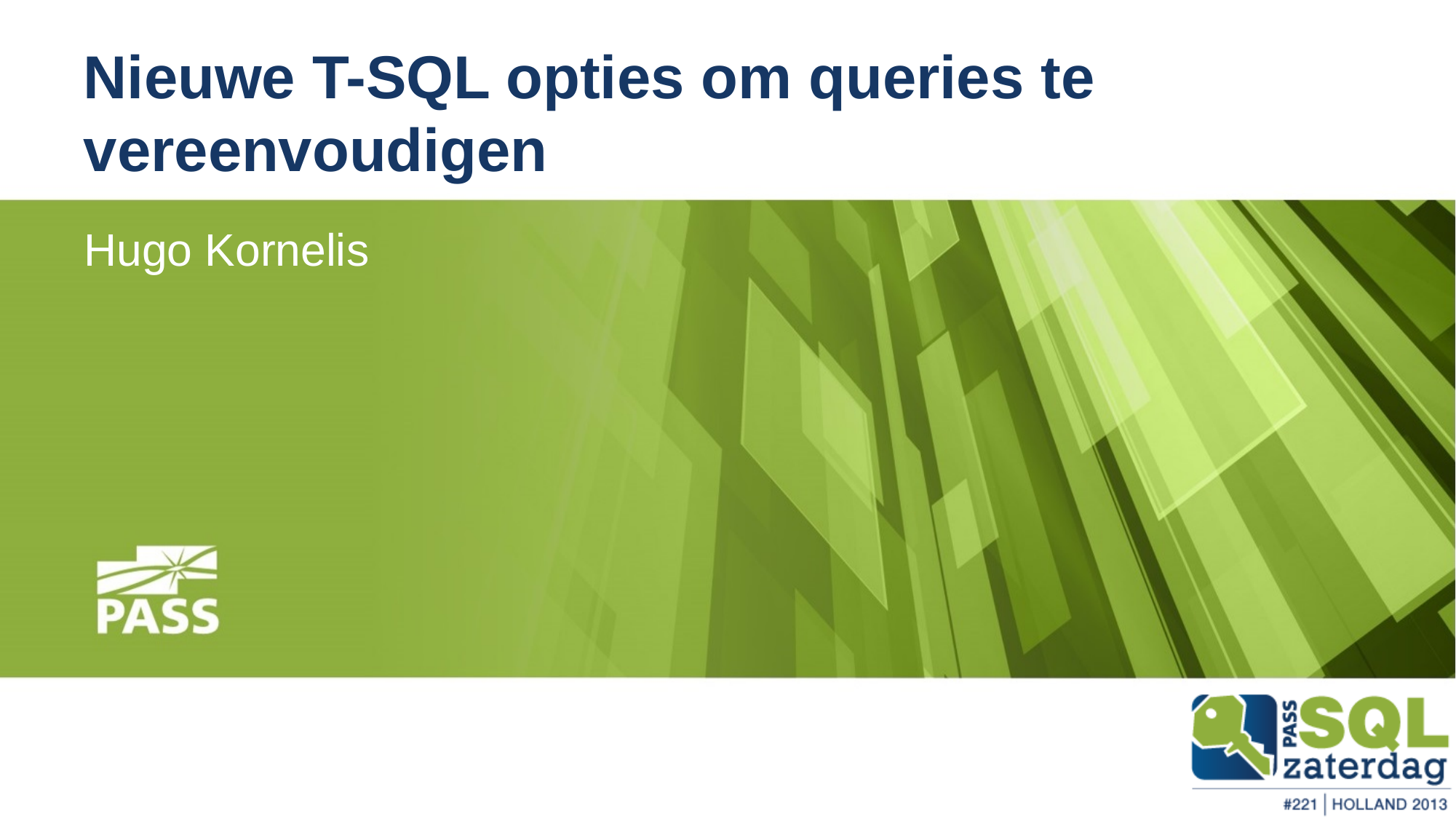

# Nieuwe T-SQL opties om queries te vereenvoudigen
Hugo Kornelis